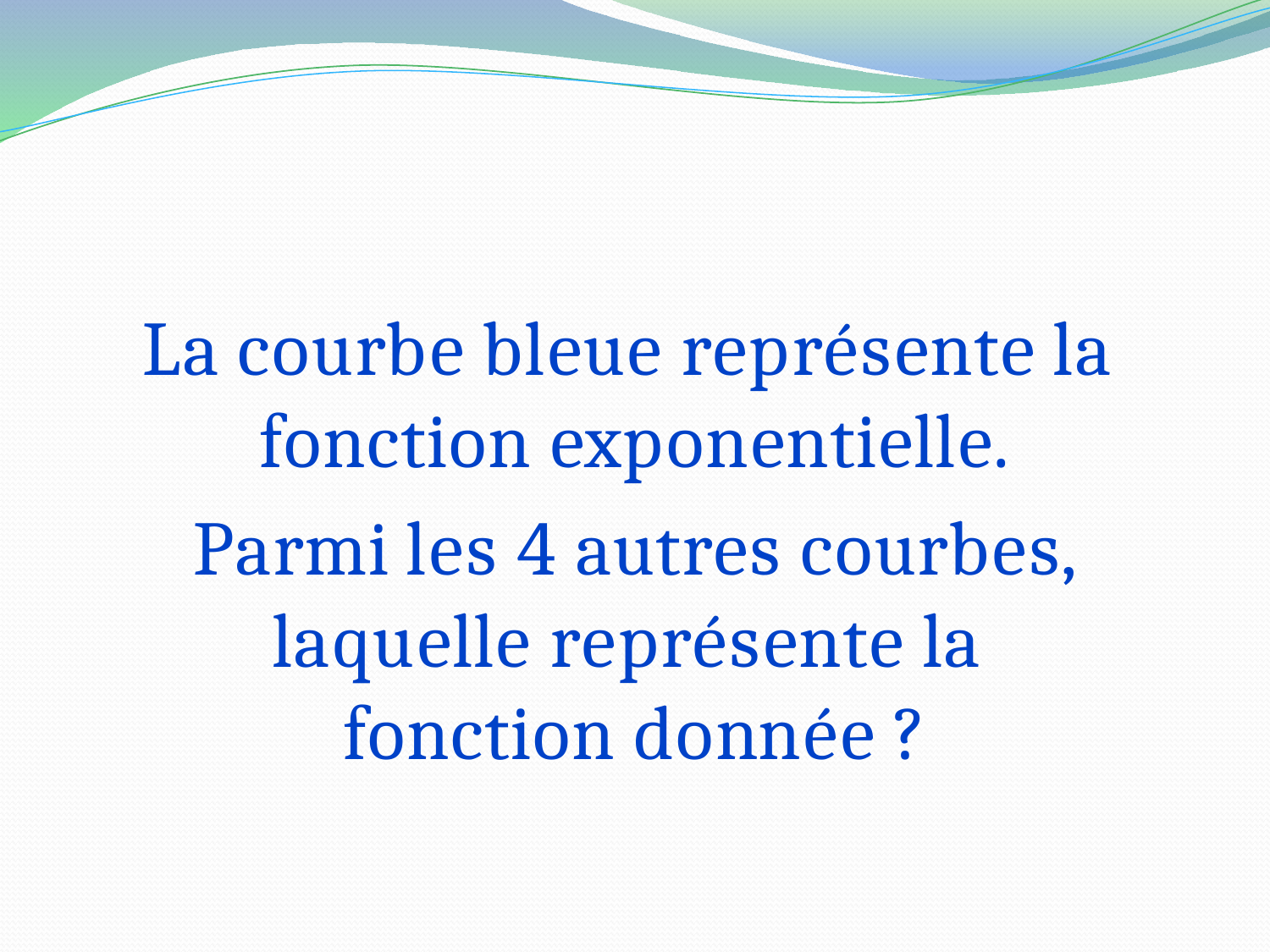

La courbe bleue représente la
fonction exponentielle.
Parmi les 4 autres courbes, laquelle représente la
fonction donnée ?